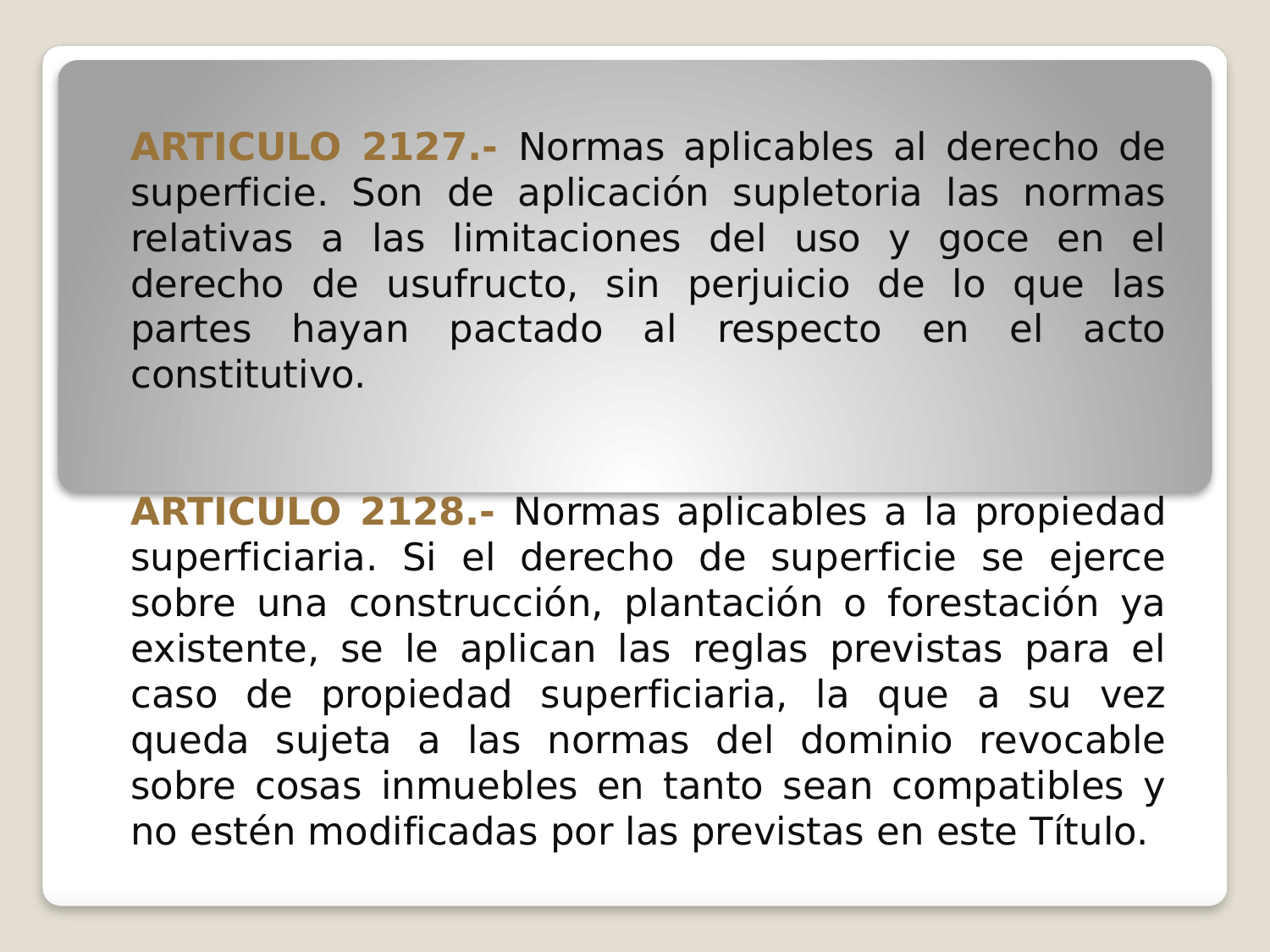

ARTICULO 2127.- Normas aplicables al derecho de superficie. Son de aplicación supletoria las normas relativas a las limitaciones del uso y goce en el derecho de usufructo, sin perjuicio de lo que las partes hayan pactado al respecto en el acto constitutivo.
ARTICULO 2128.- Normas aplicables a la propiedad superficiaria. Si el derecho de superficie se ejerce sobre una construcción, plantación o forestación ya existente, se le aplican las reglas previstas para el caso de propiedad superficiaria, la que a su vez queda sujeta a las normas del dominio revocable sobre cosas inmuebles en tanto sean compatibles y no estén modificadas por las previstas en este Título.